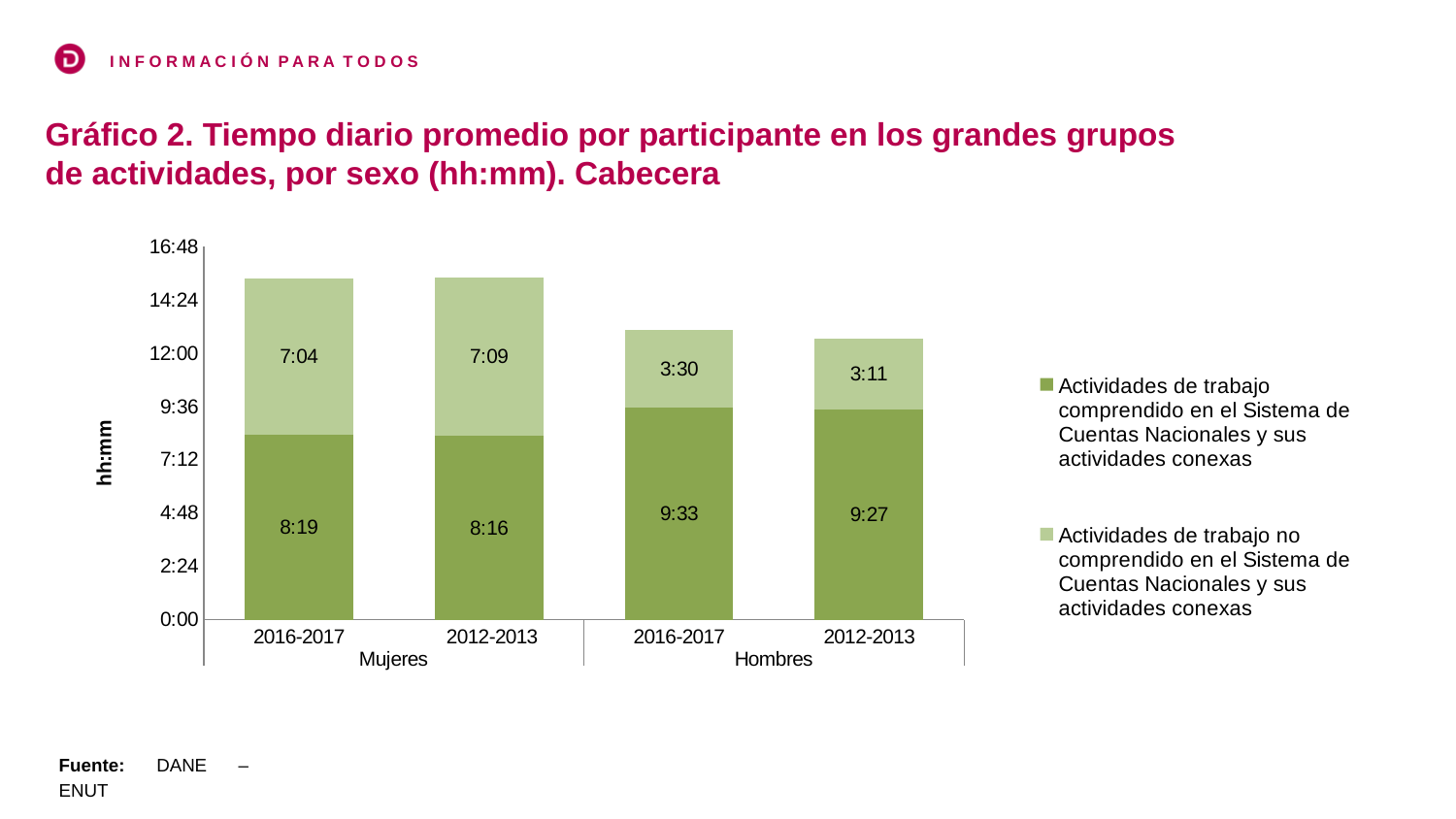

Gráfico 2. Tiempo diario promedio por participante en los grandes grupos de actividades, por sexo (hh:mm). Cabecera

### Chart

| Category | Actividades de trabajo comprendido en el Sistema de Cuentas Nacionales y sus actividades conexas | Actividades de trabajo no comprendido en el Sistema de Cuentas Nacionales y sus actividades conexas |
|---|---|---|
| 2016-2017 | 0.346527777777778 | 0.294444444444444 |
|  2012-2013 | 0.344444444444445 | 0.297916666666667 |
| 2016-2017 | 0.397916666666667 | 0.145833333333333 |
| 2012-2013 | 0.39375 | 0.132638888888889 |
Fuente: DANE – ENUT